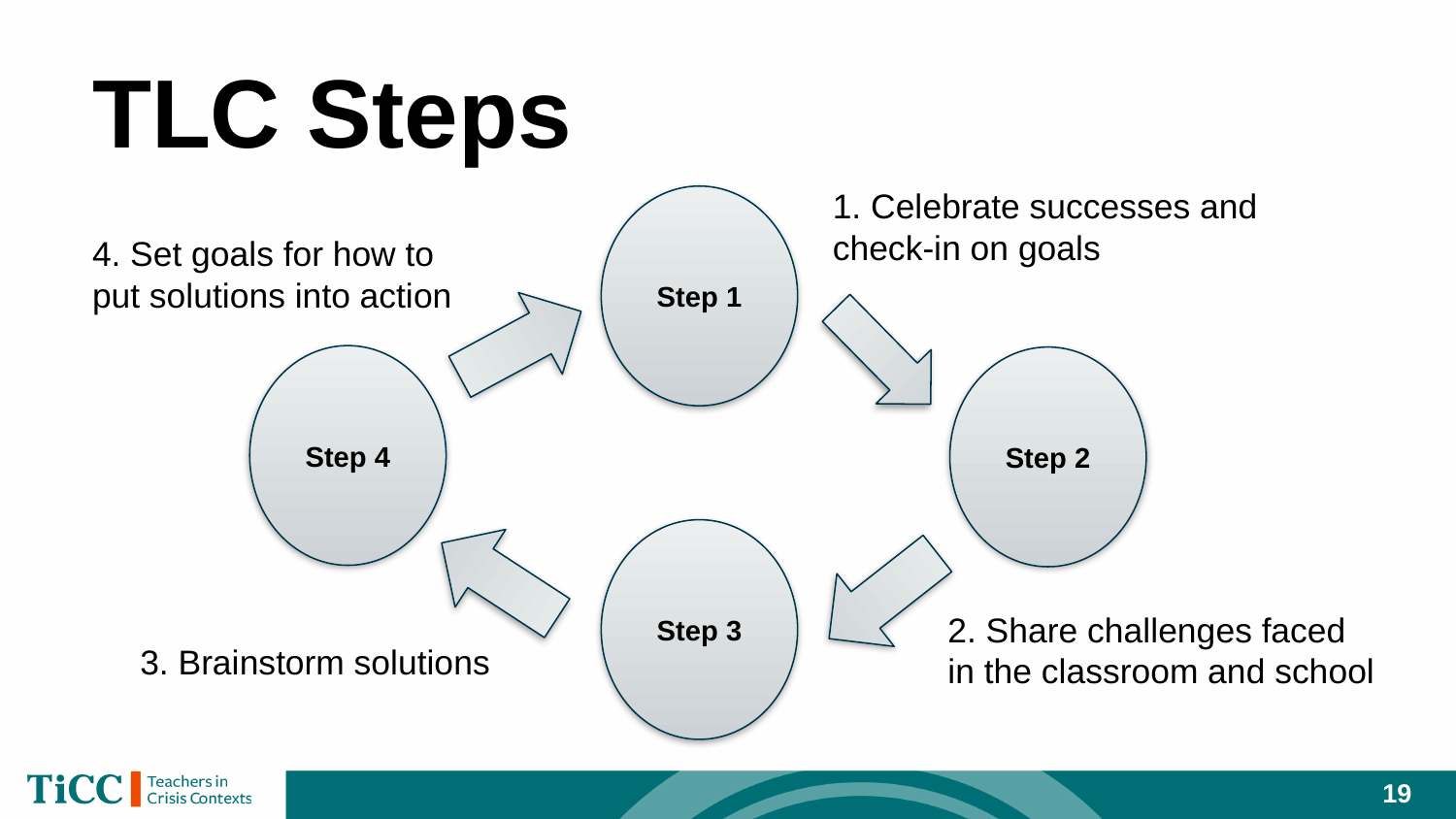

# TLC Steps
1. Celebrate successes and check-in on goals
Step 1
4. Set goals for how to put solutions into action

Step 4
Step 2

Step 3

2. Share challenges faced in the classroom and school
3. Brainstorm solutions
19